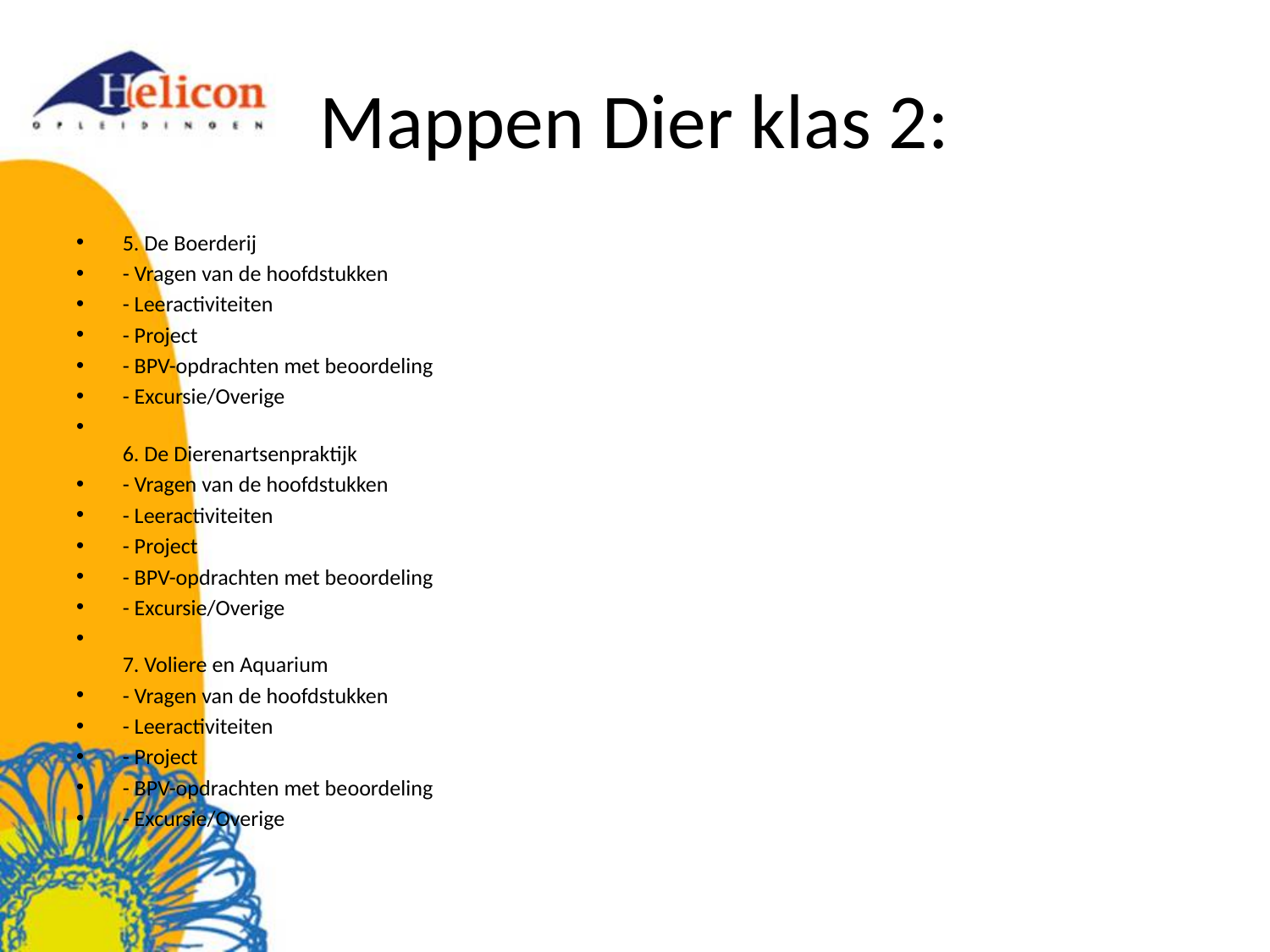

# Mappen Dier klas 2:
5. De Boerderij
- Vragen van de hoofdstukken
- Leeractiviteiten
- Project
- BPV-opdrachten met beoordeling
- Excursie/Overige
6. De Dierenartsenpraktijk
- Vragen van de hoofdstukken
- Leeractiviteiten
- Project
- BPV-opdrachten met beoordeling
- Excursie/Overige
7. Voliere en Aquarium
- Vragen van de hoofdstukken
- Leeractiviteiten
- Project
- BPV-opdrachten met beoordeling
- Excursie/Overige